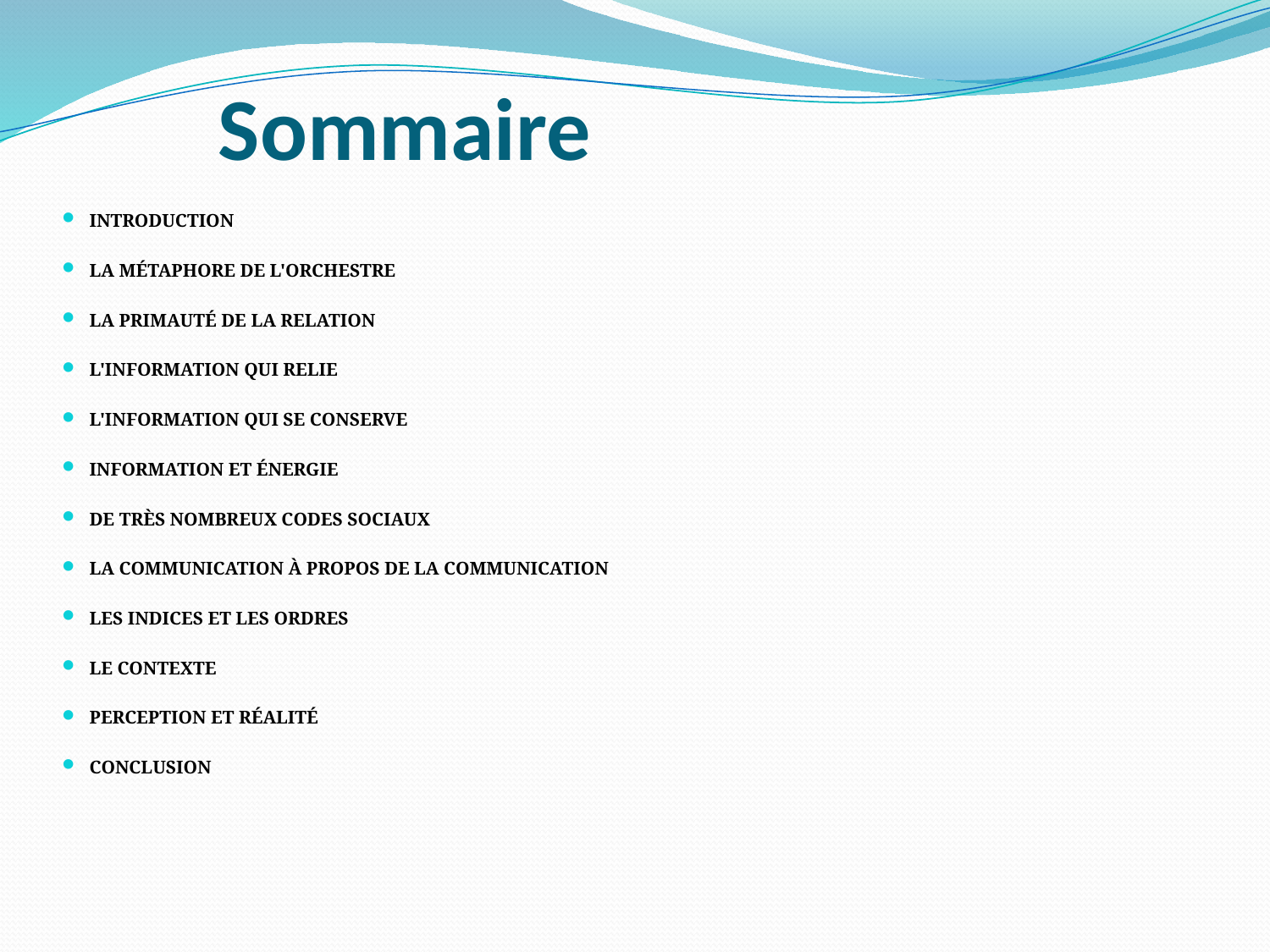

# Sommaire

Introduction

LA MÉTAPHORE DE L'ORCHESTRE

LA PRIMAUTÉ DE LA RELATION

L'INFORMATION QUI RELIE

L'INFORMATION QUI SE CONSERVE

INFORMATION ET ÉNERGIE

DE TRÈS NOMBREUX CODES SOCIAUX

LA COMMUNICATION À PROPOS DE LA COMMUNICATION

LES INDICES ET LES ORDRES

LE CONTEXTE

PERCEPTION ET RÉALITÉ

CONCLUSION